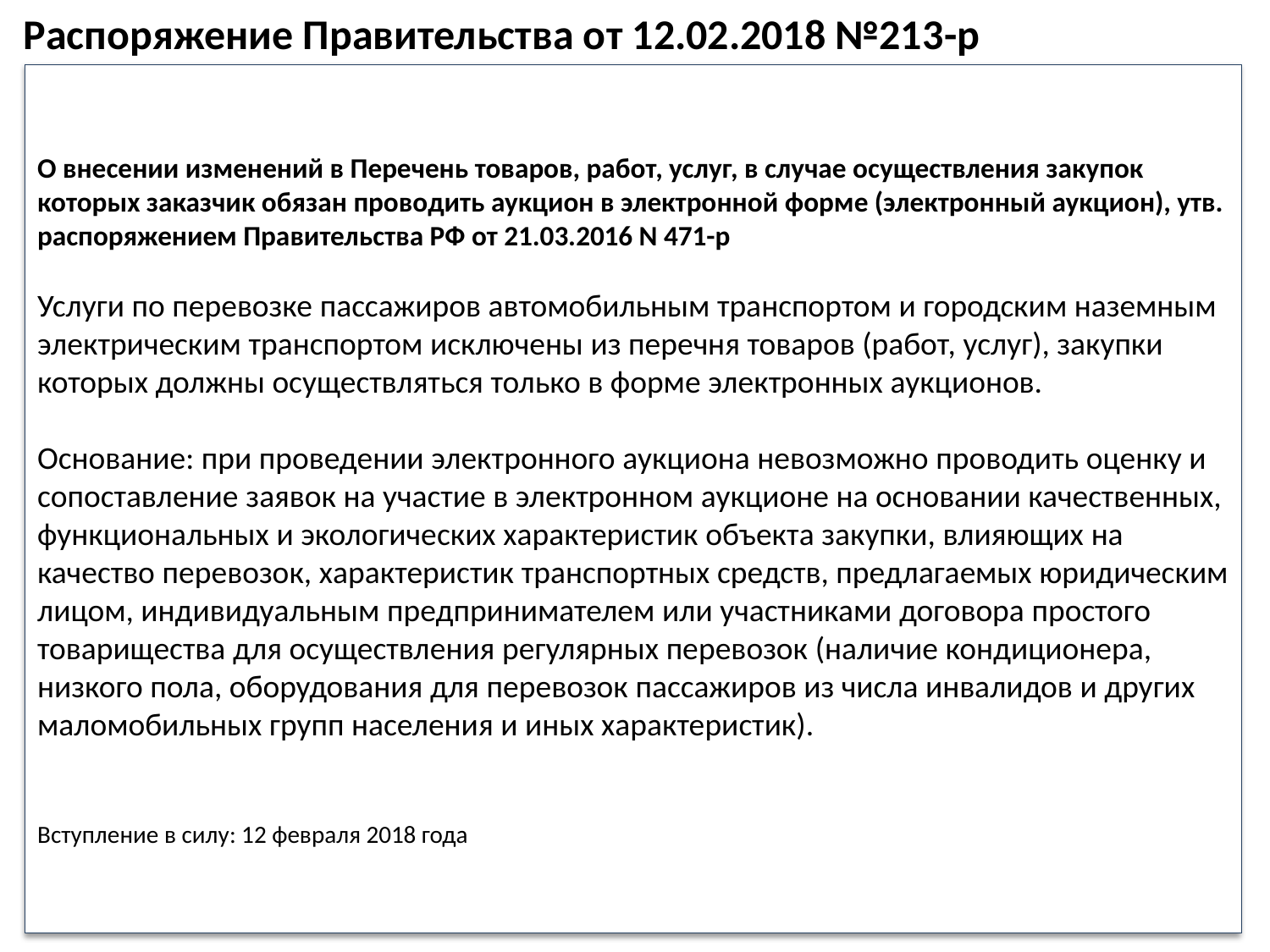

Распоряжение Правительства от 12.02.2018 №213-р
О внесении изменений в Перечень товаров, работ, услуг, в случае осуществления закупок которых заказчик обязан проводить аукцион в электронной форме (электронный аукцион), утв. распоряжением Правительства РФ от 21.03.2016 N 471-р

Услуги по перевозке пассажиров автомобильным транспортом и городским наземным электрическим транспортом исключены из перечня товаров (работ, услуг), закупки которых должны осуществляться только в форме электронных аукционов.

Основание: при проведении электронного аукциона невозможно проводить оценку и сопоставление заявок на участие в электронном аукционе на основании качественных, функциональных и экологических характеристик объекта закупки, влияющих на качество перевозок, характеристик транспортных средств, предлагаемых юридическим лицом, индивидуальным предпринимателем или участниками договора простого товарищества для осуществления регулярных перевозок (наличие кондиционера, низкого пола, оборудования для перевозок пассажиров из числа инвалидов и других маломобильных групп населения и иных характеристик).
Вступление в силу: 12 февраля 2018 года
32